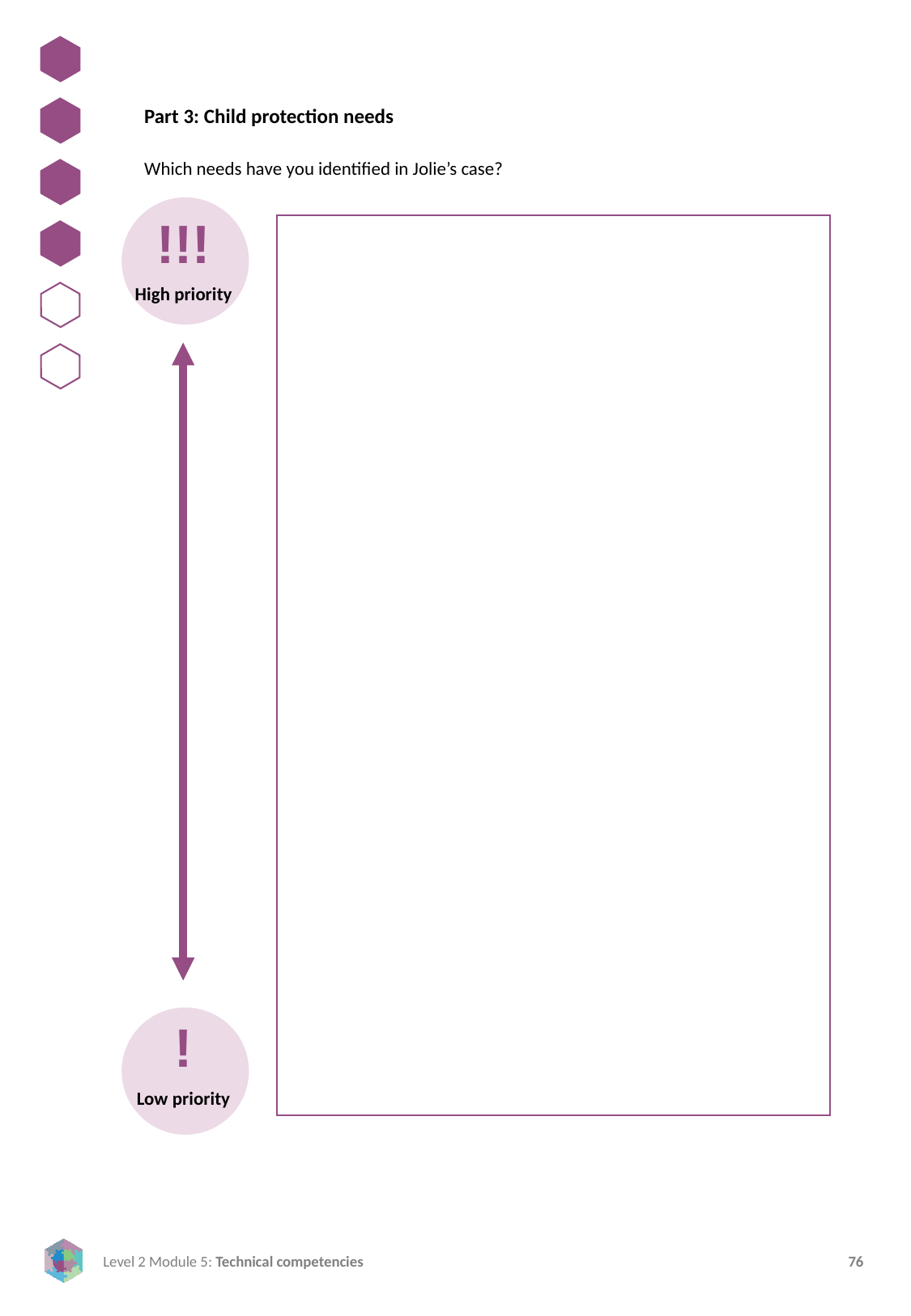

Part 3: Child protection needs

Which needs have you identified in Jolie’s case?

!!!

High priority

!

Low priority